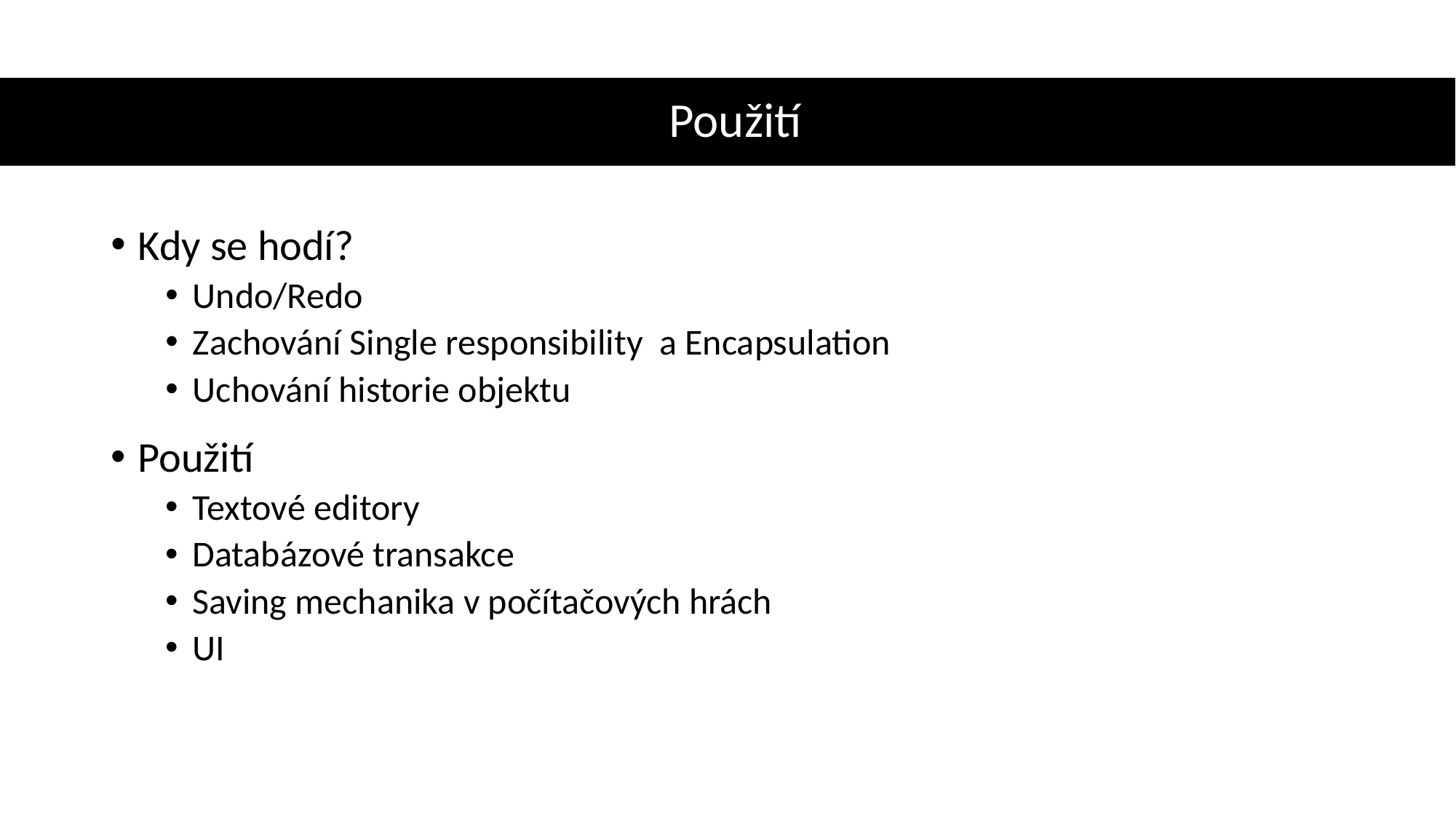

# Použití

Kdy se hodí?
Undo/Redo
Zachování Single responsibility  a Encapsulation
Uchování historie objektu
Použití
Textové editory
Databázové transakce
Saving mechanika v počítačových hrách
UI